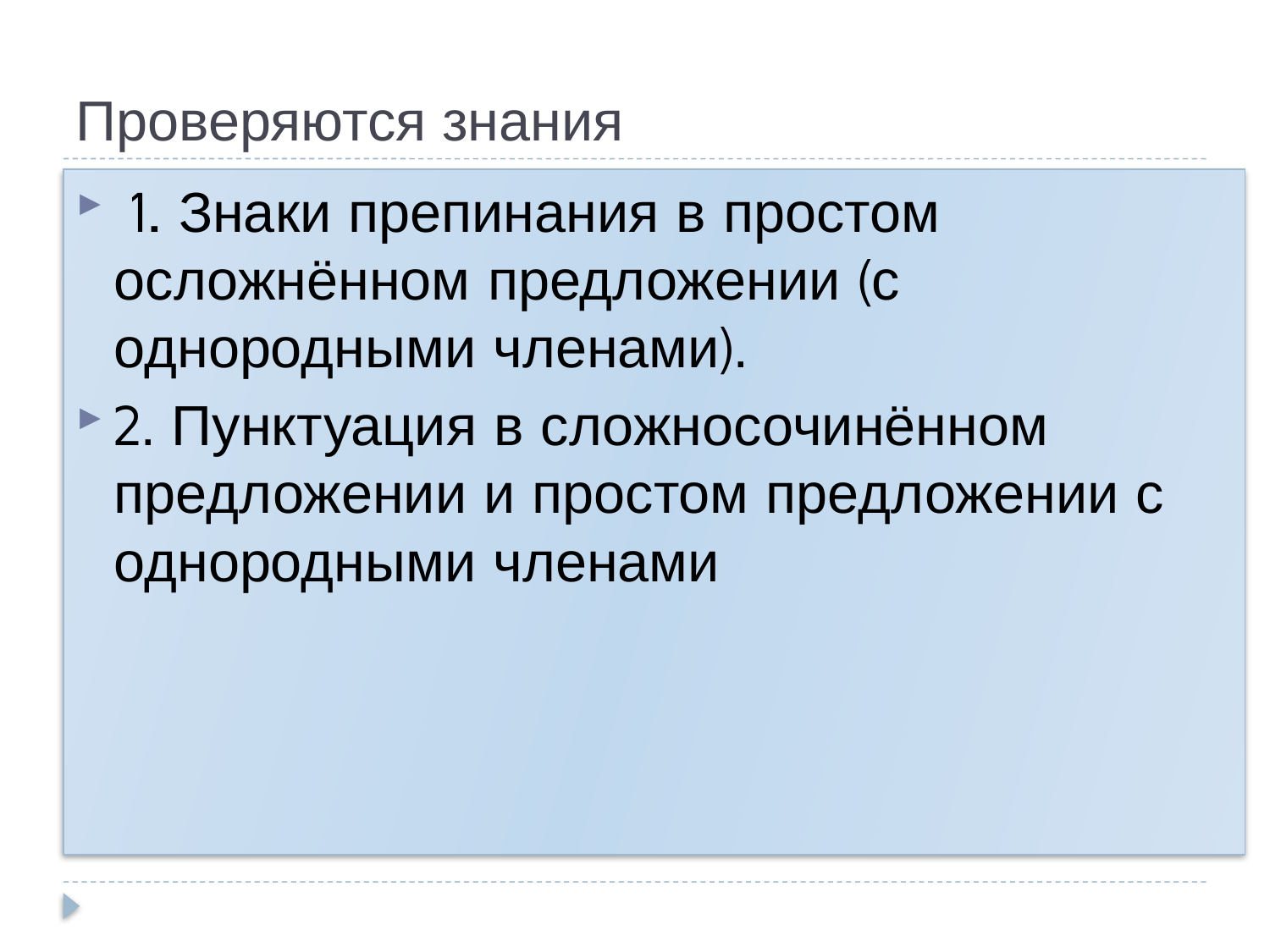

# Проверяются знания
 1. Знаки препинания в простом осложнённом предложении (с однородными членами).
2. Пунктуация в сложносочинённом предложении и простом предложении с однородными членами